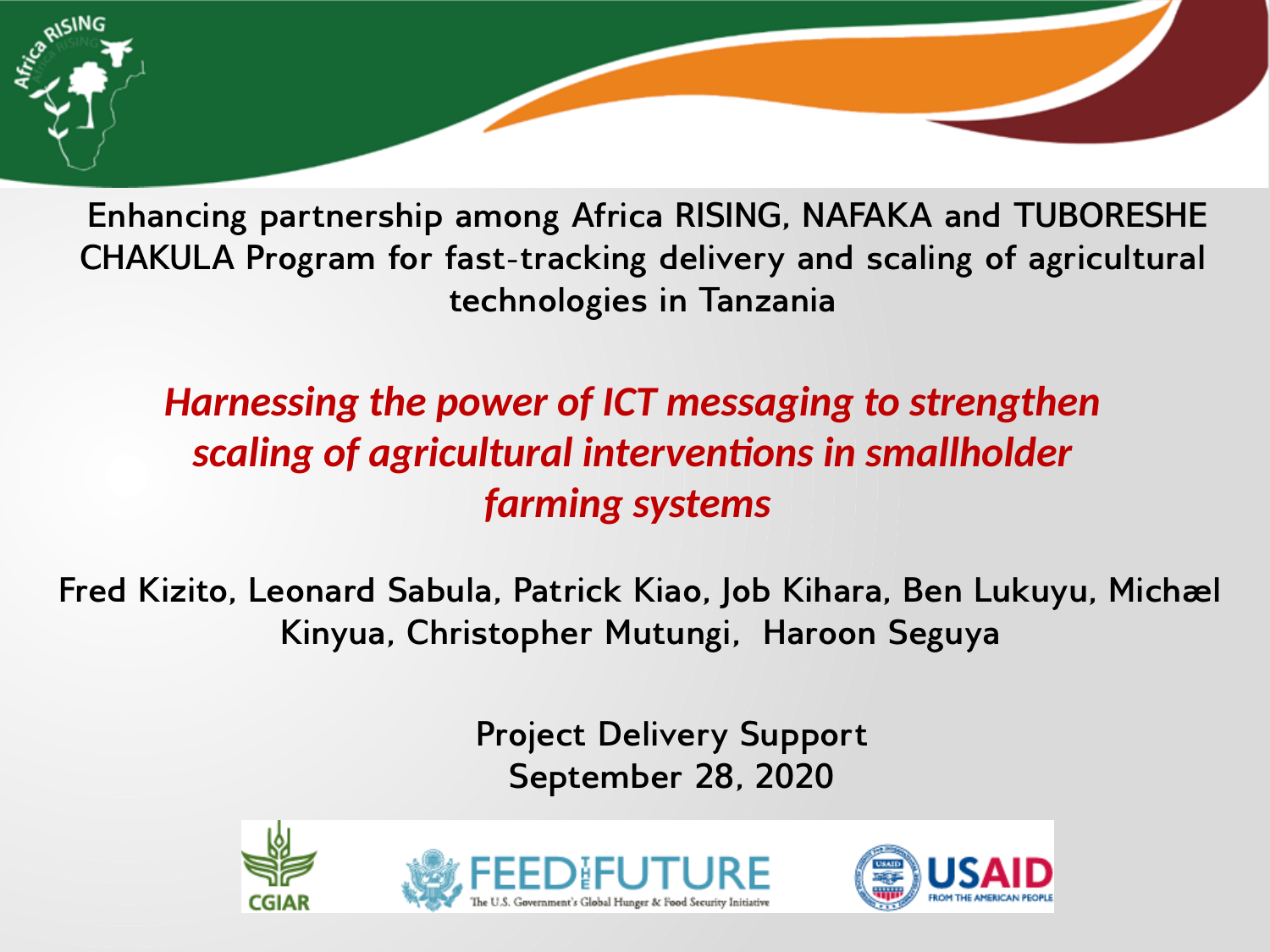

Enhancing partnership among Africa RISING, NAFAKA and TUBORESHE CHAKULA Program for fast-tracking delivery and scaling of agricultural technologies in Tanzania
Harnessing the power of ICT messaging to strengthen scaling of agricultural interventions in smallholder farming systems
Fred Kizito, Leonard Sabula, Patrick Kiao, Job Kihara, Ben Lukuyu, Michael Kinyua, Christopher Mutungi,  Haroon Seguya
Project Delivery Support
September 28, 2020